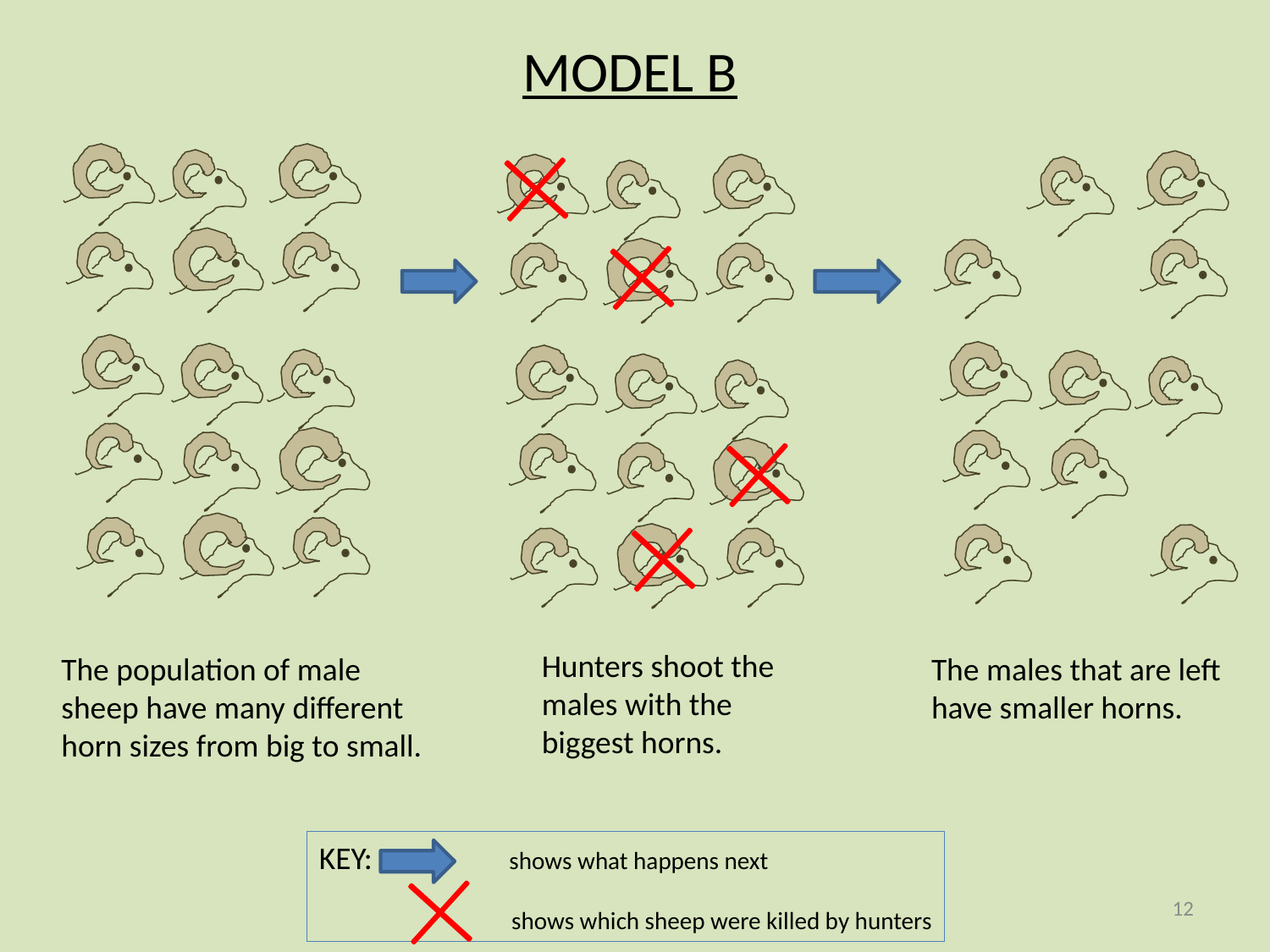

MODEL B

Hunters shoot the males with the biggest horns.
The population of male sheep have many different horn sizes from big to small.
The males that are left have smaller horns.
KEY:                   shows what happens next

                                   shows which sheep were killed by hunters

12